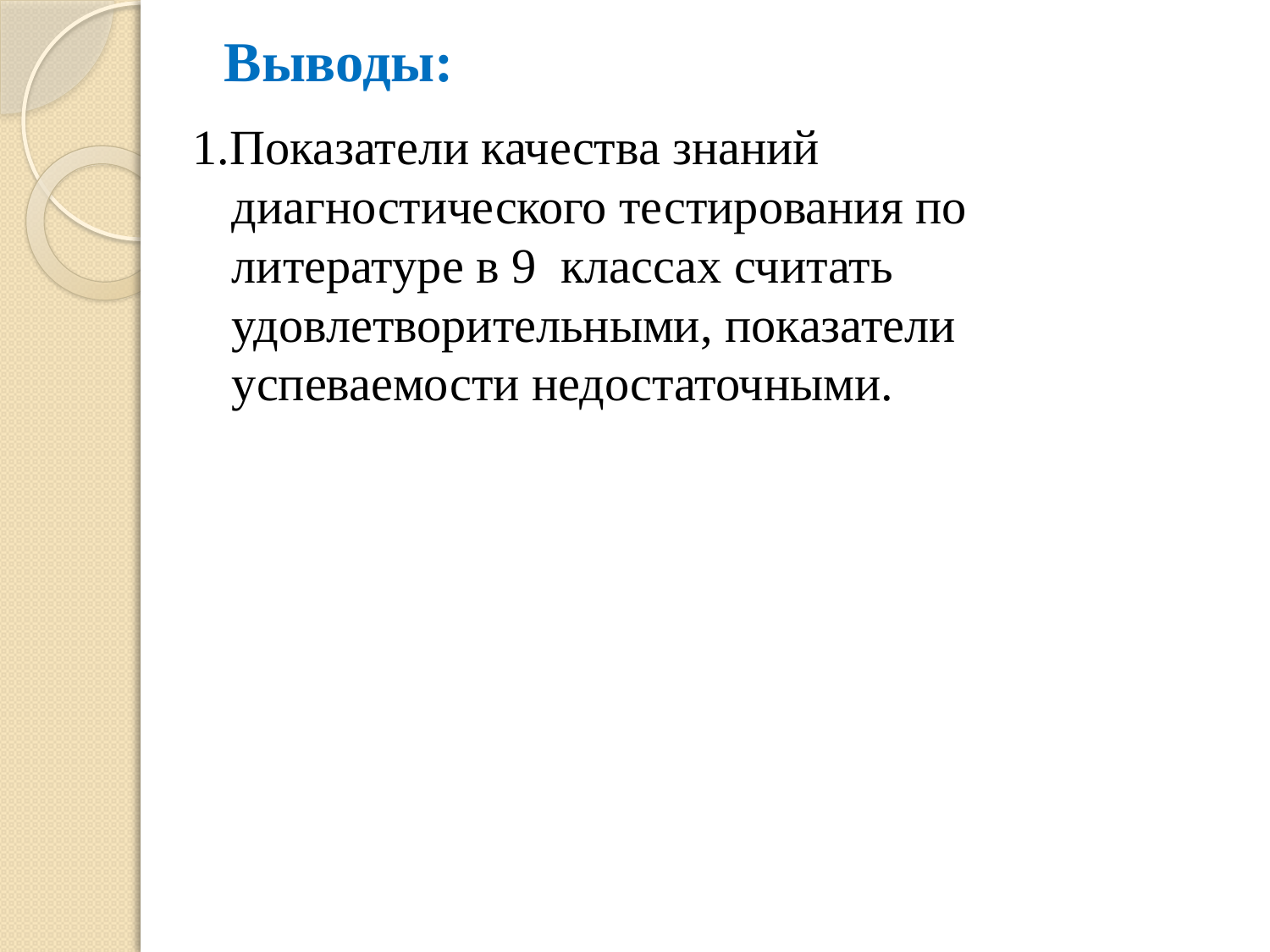

# Выводы:
1.Показатели качества знаний   диагностического тестирования по литературе в 9  классах считать удовлетворительными, показатели успеваемости недостаточными.